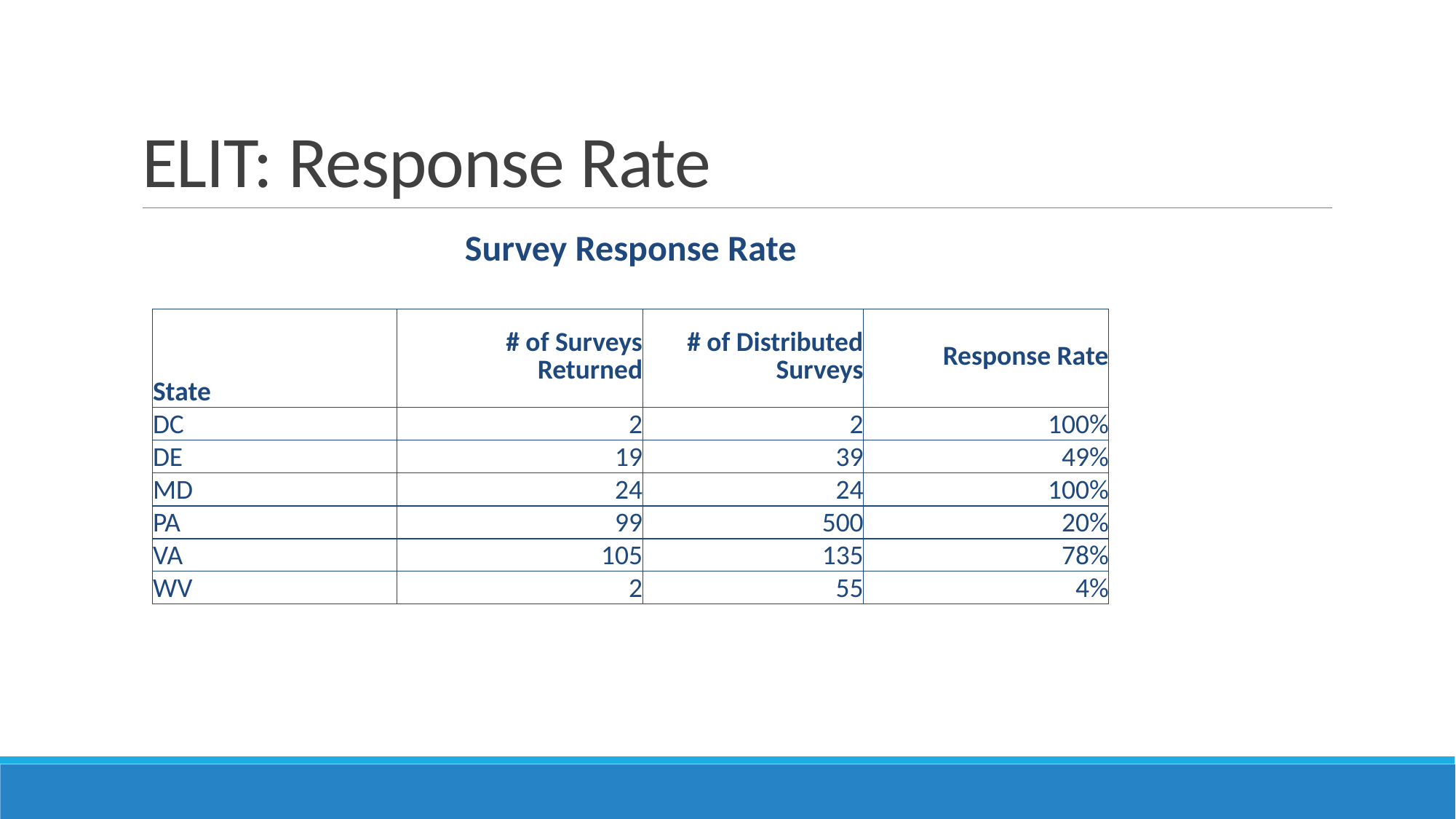

# ELIT: Response Rate
| Survey Response Rate |  |  |  |
| --- | --- | --- | --- |
|  |  |  |  |
| State | # of Surveys Returned | # of Distributed Surveys | Response Rate |
| DC | 2 | 2 | 100% |
| DE | 19 | 39 | 49% |
| MD | 24 | 24 | 100% |
| PA | 99 | 500 | 20% |
| VA | 105 | 135 | 78% |
| WV | 2 | 55 | 4% |
|  |  |  |  |
|  |  |  |  |